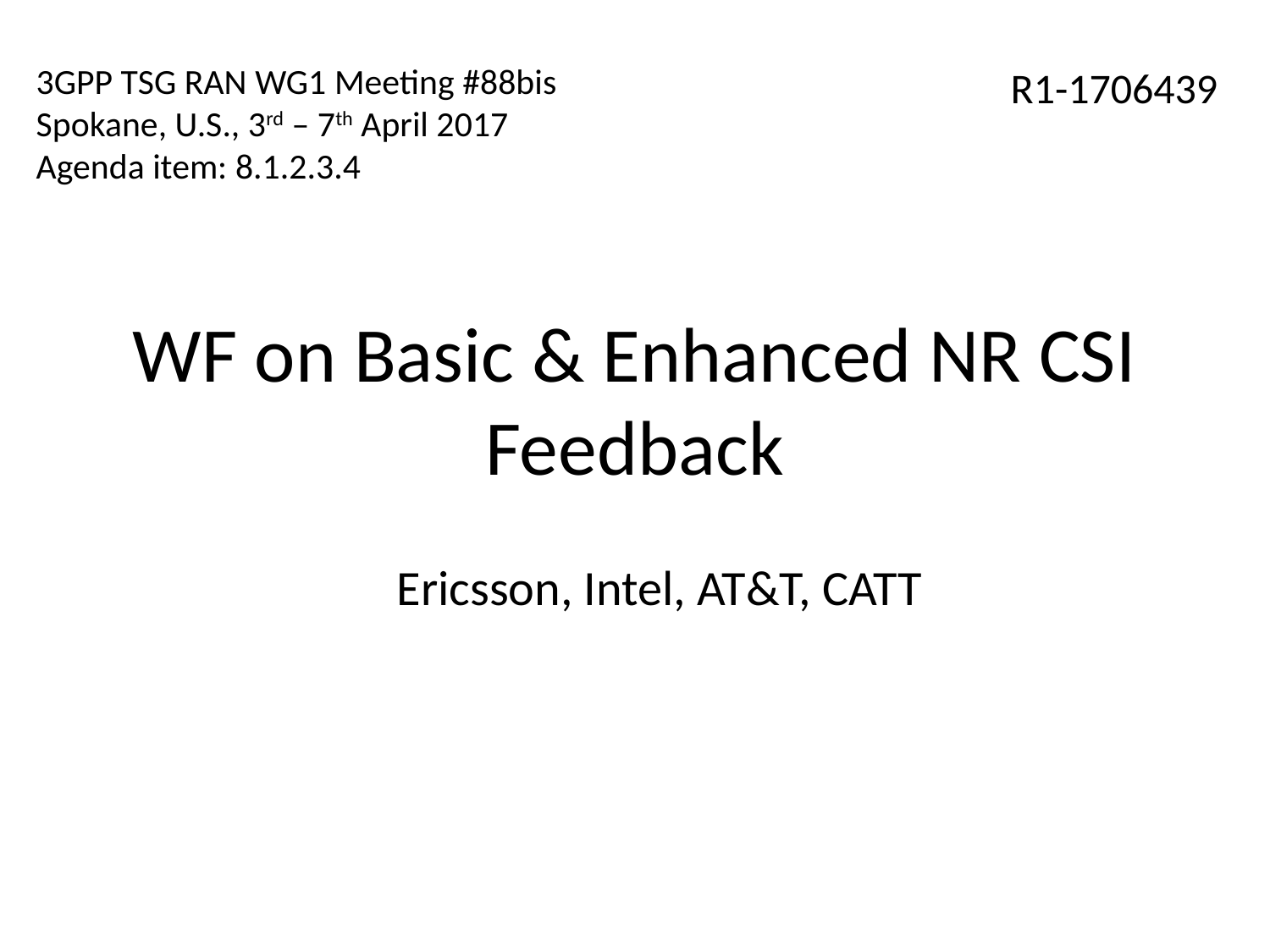

3GPP TSG RAN WG1 Meeting #88bis
Spokane, U.S., 3rd – 7th April 2017
Agenda item: 8.1.2.3.4
R1-1706439
# WF on Basic & Enhanced NR CSI Feedback
Ericsson, Intel, AT&T, CATT